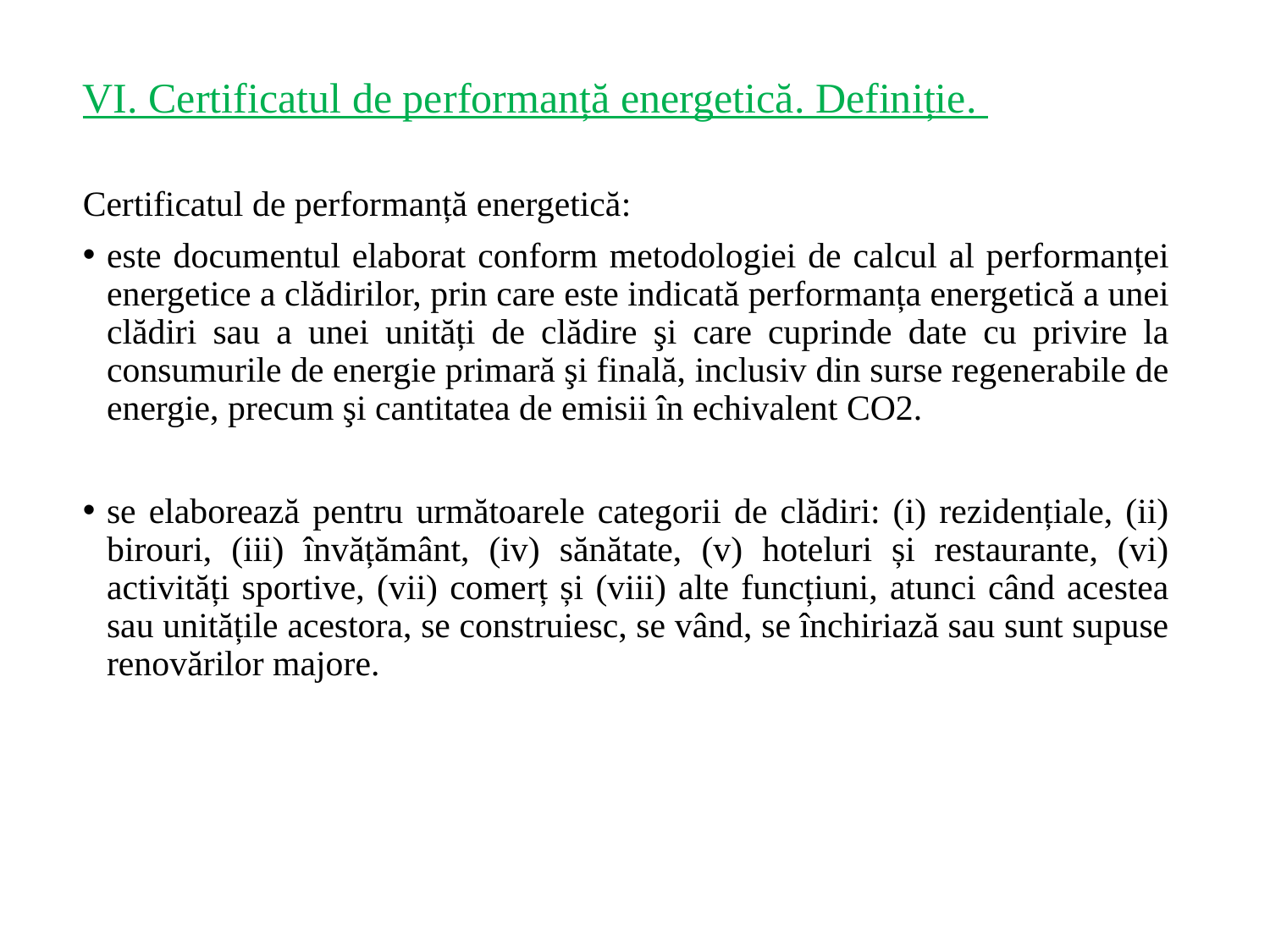

# VI. Certificatul de performanță energetică. Definiție.
Certificatul de performanță energetică:
este documentul elaborat conform metodologiei de calcul al performanței energetice a clădirilor, prin care este indicată performanța energetică a unei clădiri sau a unei unități de clădire şi care cuprinde date cu privire la consumurile de energie primară şi finală, inclusiv din surse regenerabile de energie, precum şi cantitatea de emisii în echivalent CO2.

se elaborează pentru următoarele categorii de clădiri: (i) rezidențiale, (ii) birouri, (iii) învățământ, (iv) sănătate, (v) hoteluri și restaurante, (vi) activități sportive, (vii) comerț și (viii) alte funcțiuni, atunci când acestea sau unitățile acestora, se construiesc, se vând, se închiriază sau sunt supuse renovărilor majore.